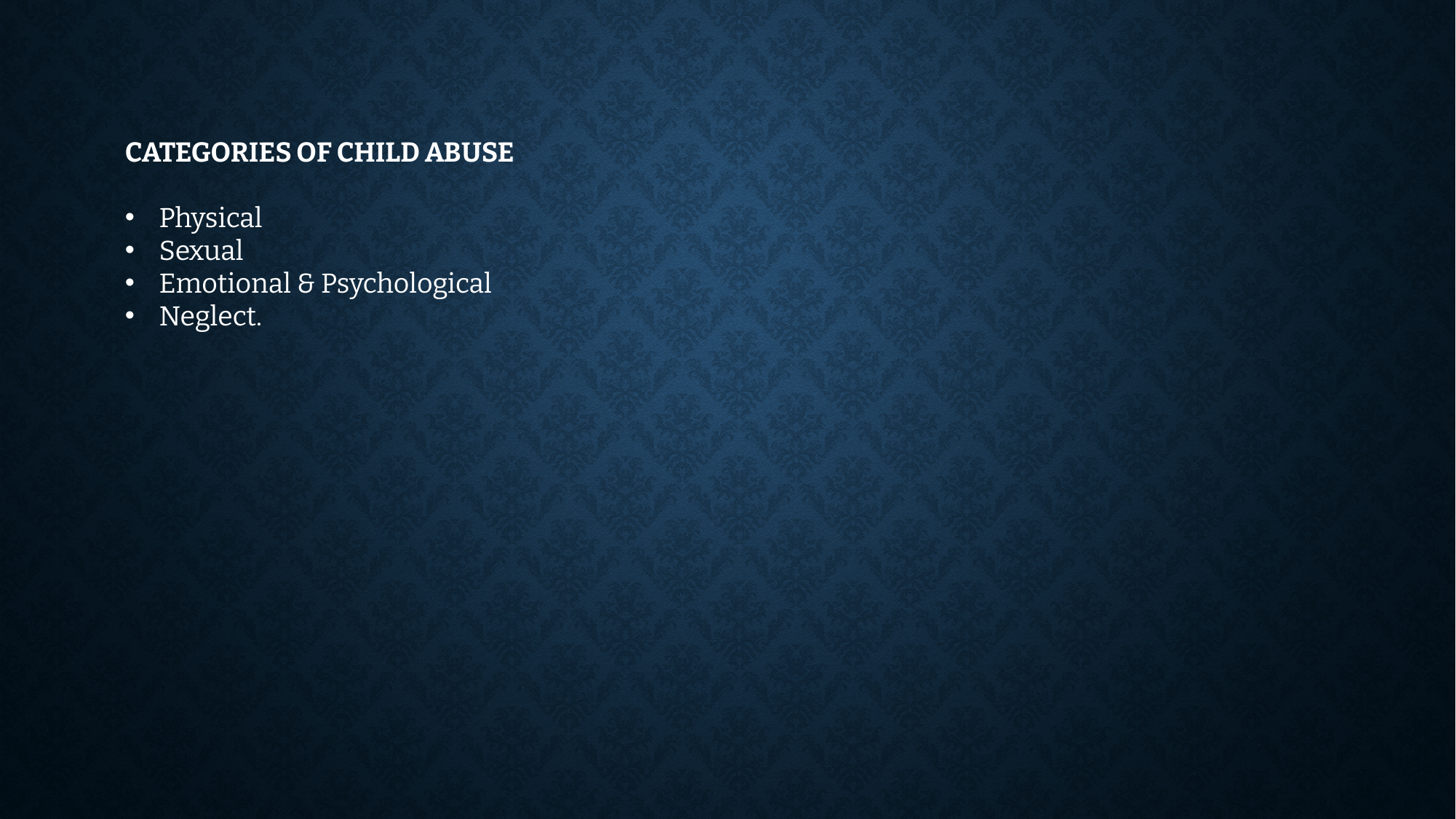

CATEGORIES OF CHILD ABUSE

Physical
Sexual
Emotional & Psychological
Neglect.